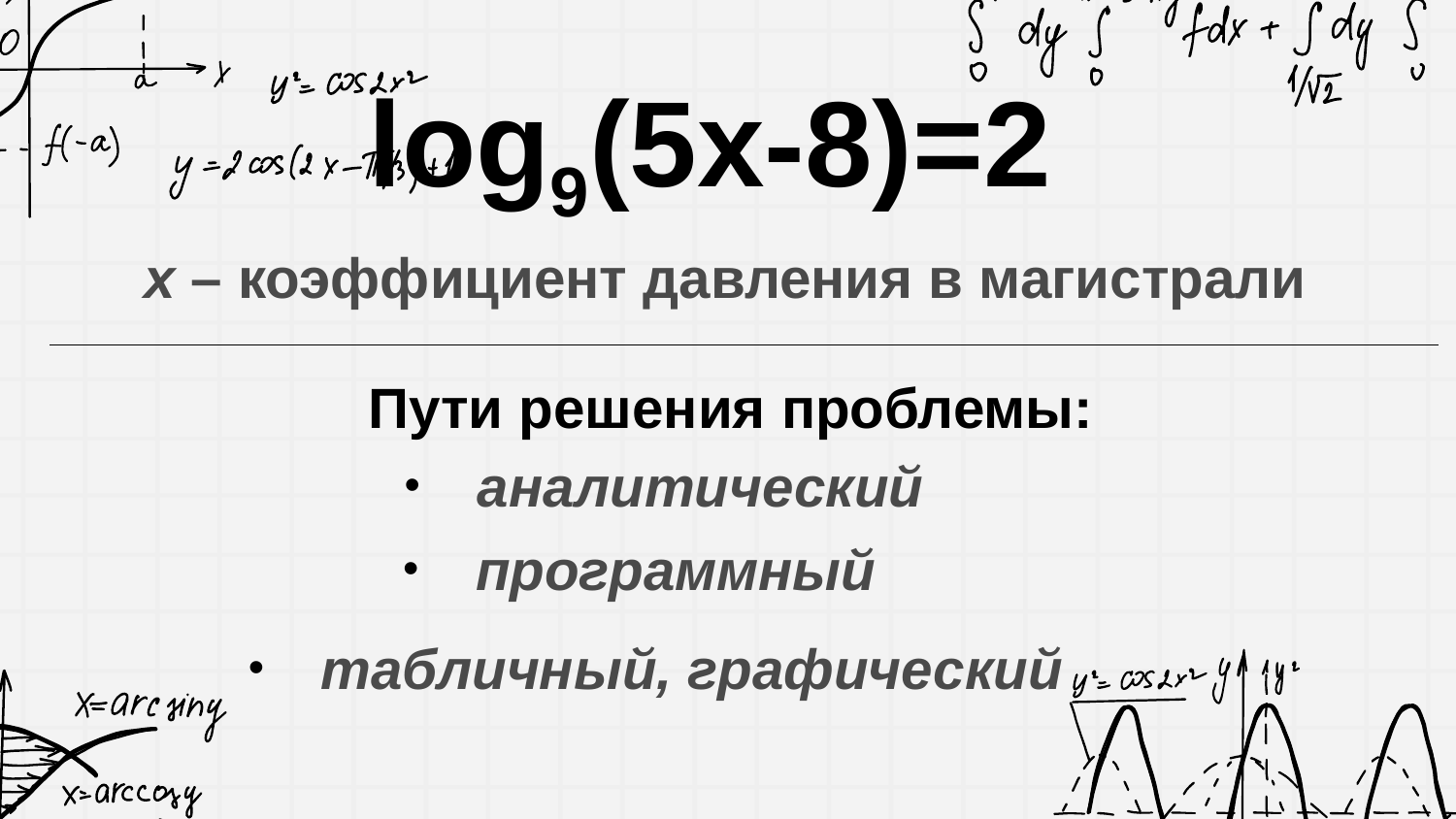

# log9(5x-8)=2
х – коэффициент давления в магистрали
Пути решения проблемы:
аналитический
программный
табличный, графический